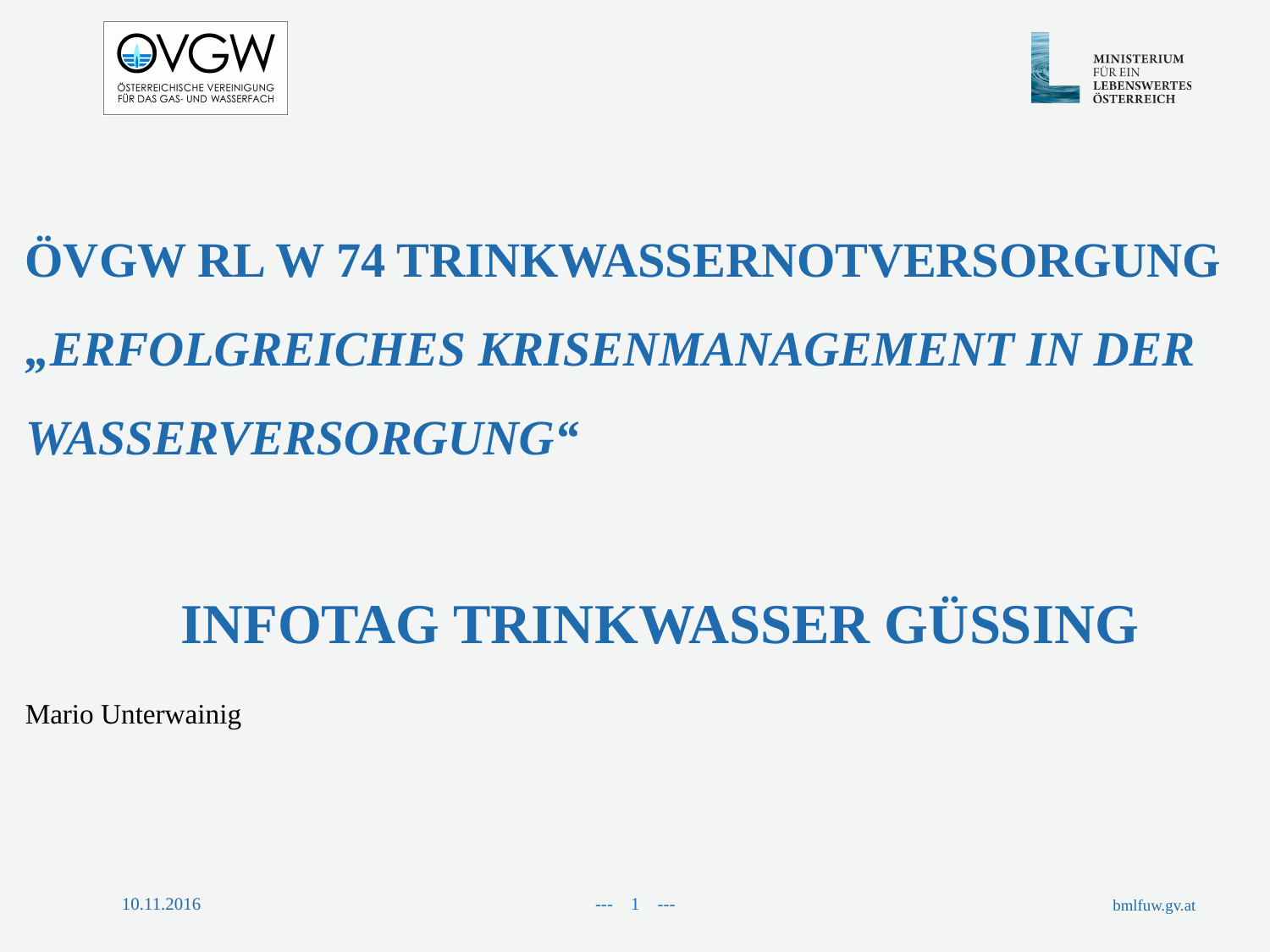

ÖVGW RL W 74 Trinkwassernotversorgung „Erfolgreiches Krisenmanagement in der Wasserversorgung“

Infotag Trinkwasser Güssing

Mario Unterwainig